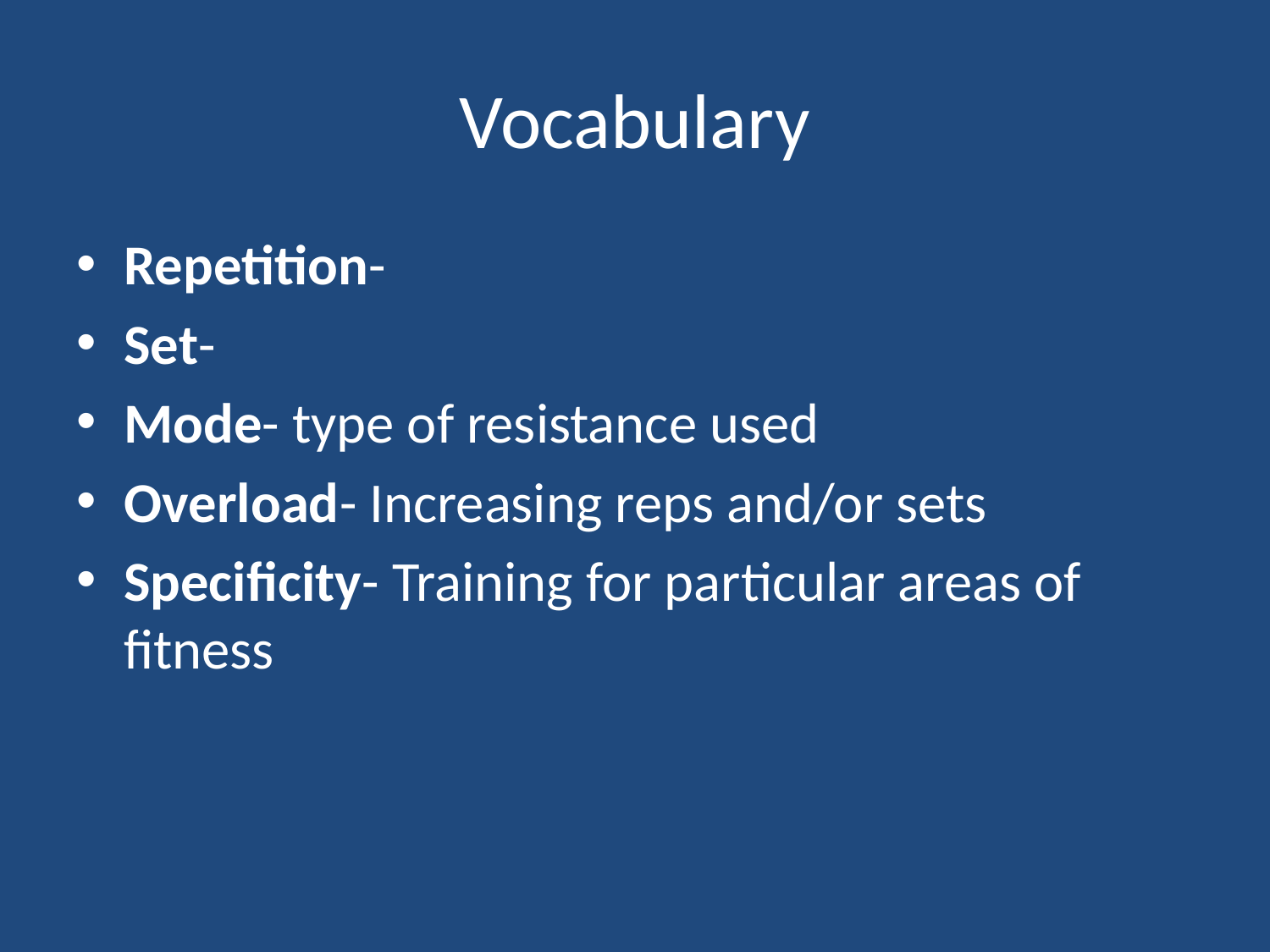

# Vocabulary
Repetition-
Set-
Mode- type of resistance used
Overload- Increasing reps and/or sets
Specificity- Training for particular areas of fitness